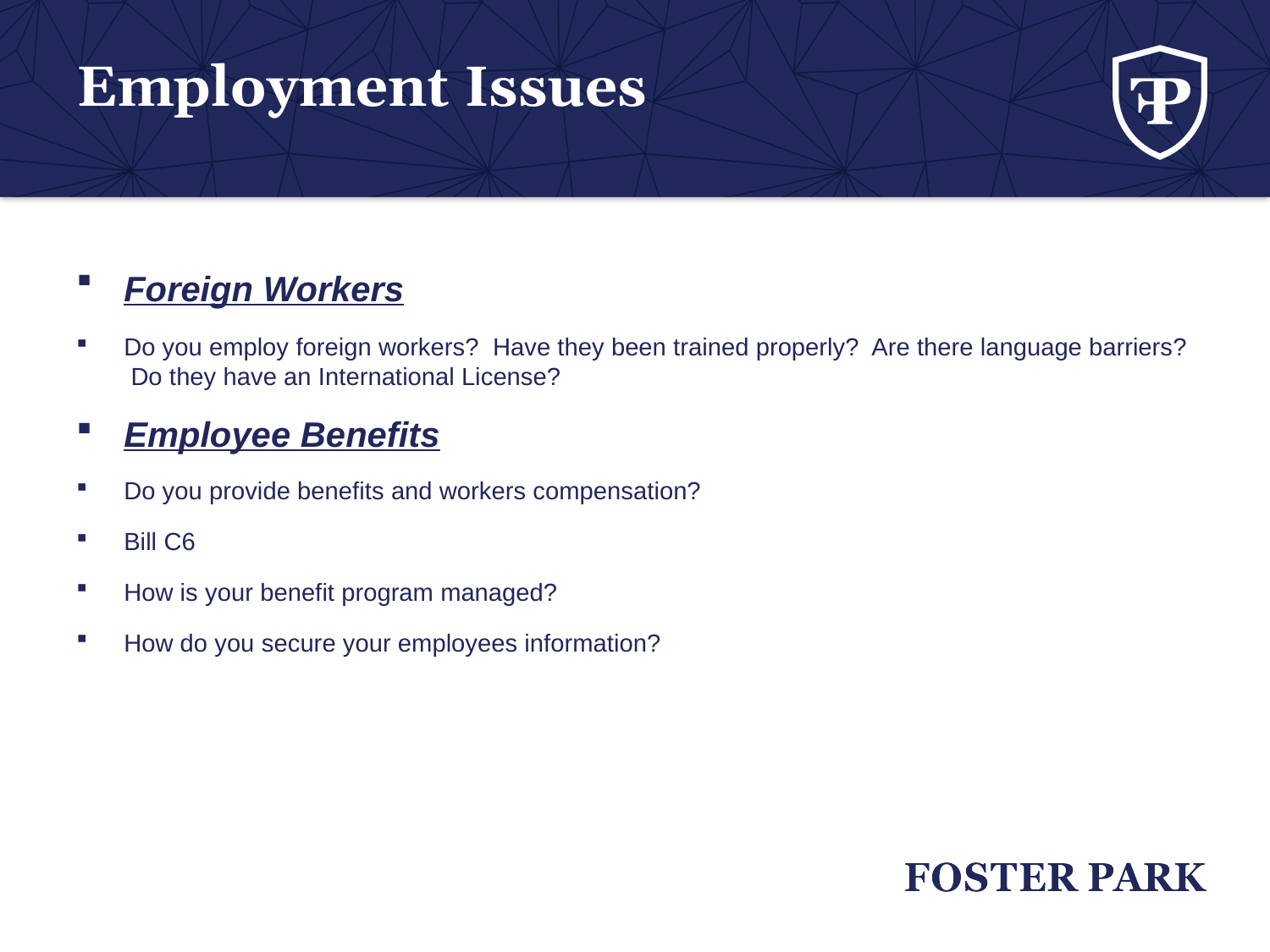

# Employment Issues
Foreign Workers
Do you employ foreign workers?  Have they been trained properly?  Are there language barriers?  Do they have an International License?
Employee Benefits
Do you provide benefits and workers compensation?
Bill C6
How is your benefit program managed?
How do you secure your employees information?